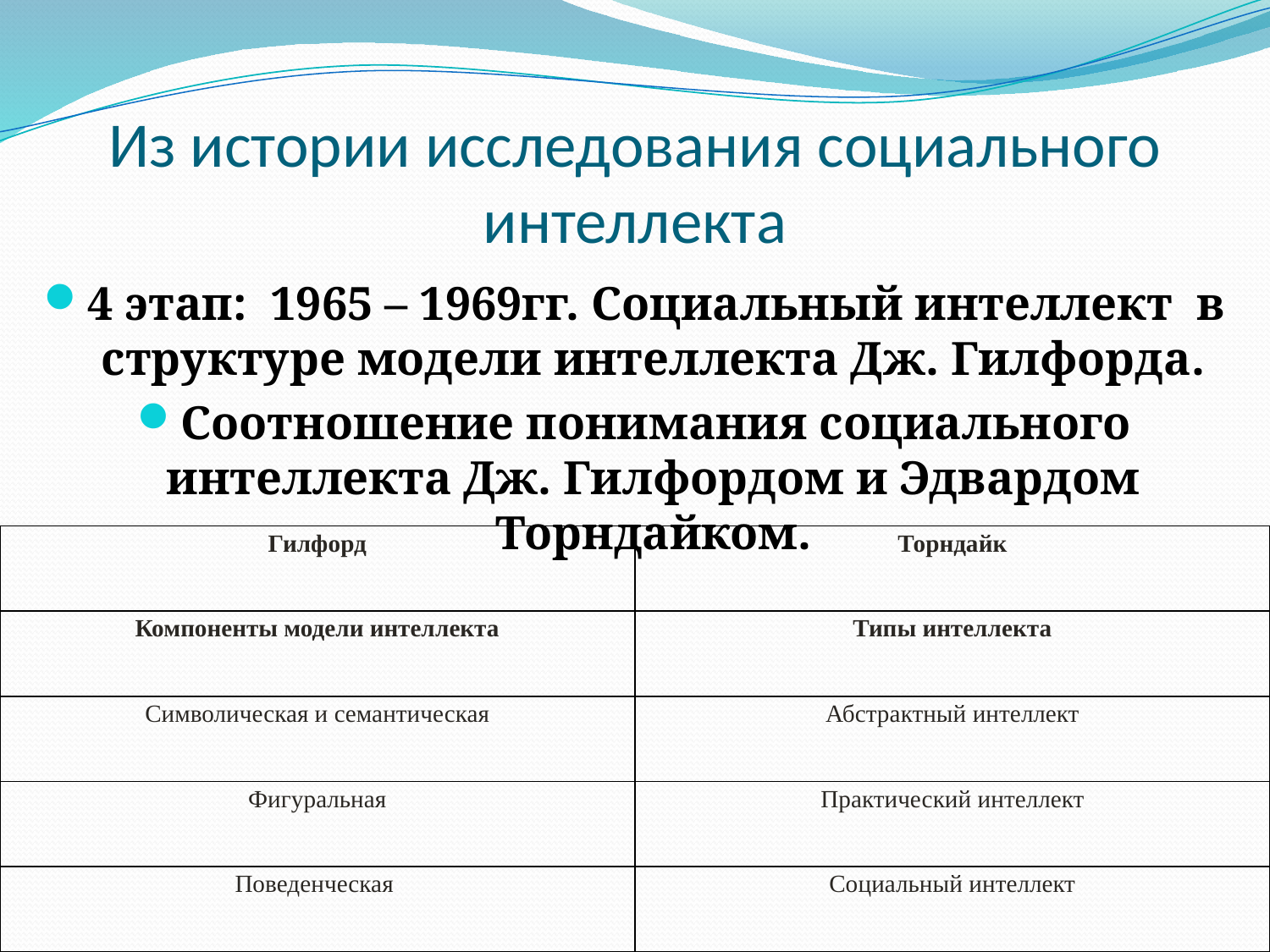

# Из истории исследования социального интеллекта
4 этап:  1965 – 1969гг. Социальный интеллект  в структуре модели интеллекта Дж. Гилфорда.
Соотношение понимания социального интеллекта Дж. Гилфордом и Эдвардом Торндайком.

| Гилфорд | Торндайк |
| --- | --- |
| Компоненты модели интеллекта | Типы интеллекта |
| Символическая и семантическая | Абстрактный интеллект |
| Фигуральная | Практический интеллект |
| Поведенческая | Социальный интеллект |